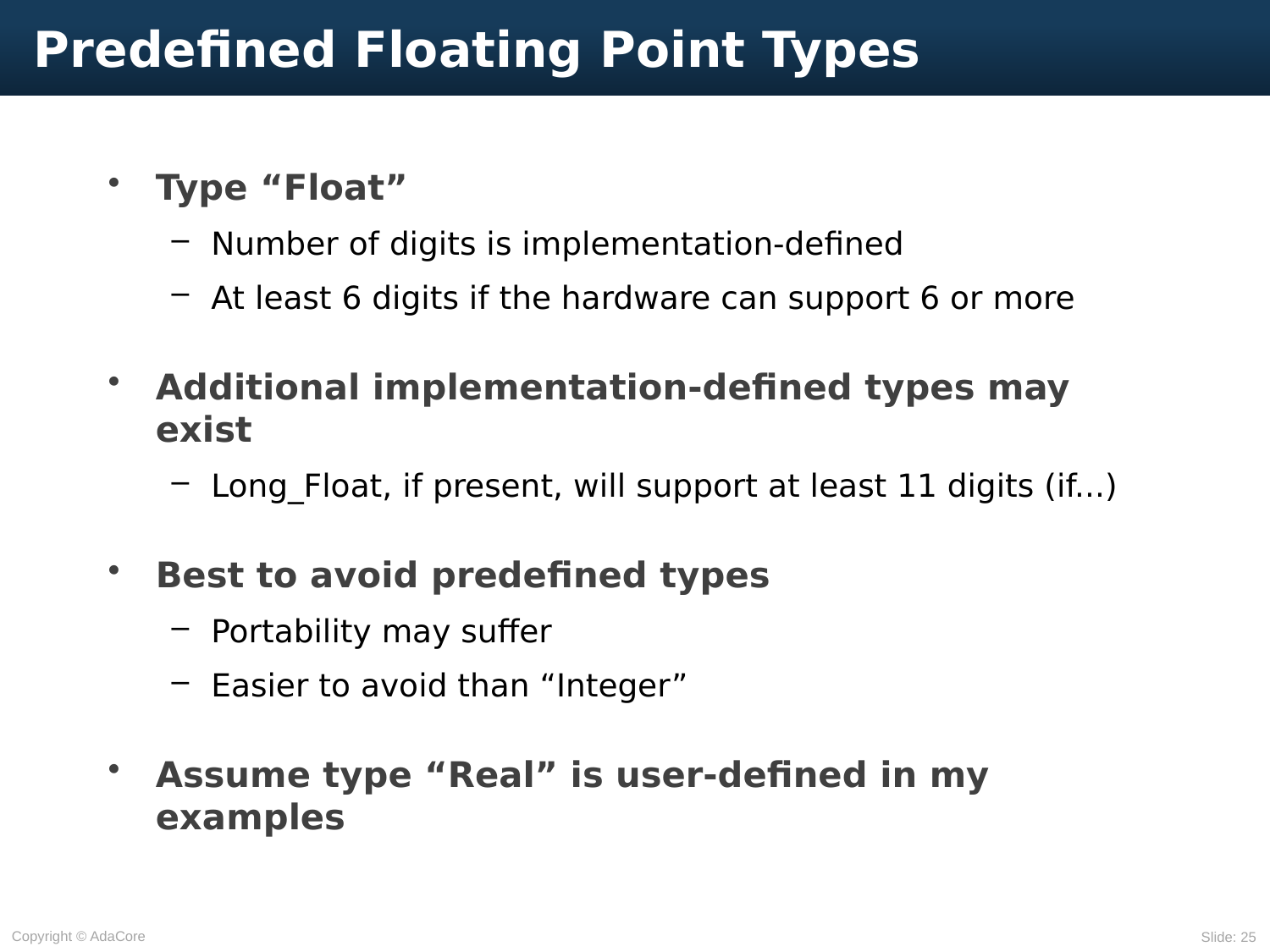

# Predefined Floating Point Types
Type “Float”
Number of digits is implementation-defined
At least 6 digits if the hardware can support 6 or more
Additional implementation-defined types may exist
Long_Float, if present, will support at least 11 digits (if...)
Best to avoid predefined types
Portability may suffer
Easier to avoid than “Integer”
Assume type “Real” is user-defined in my examples